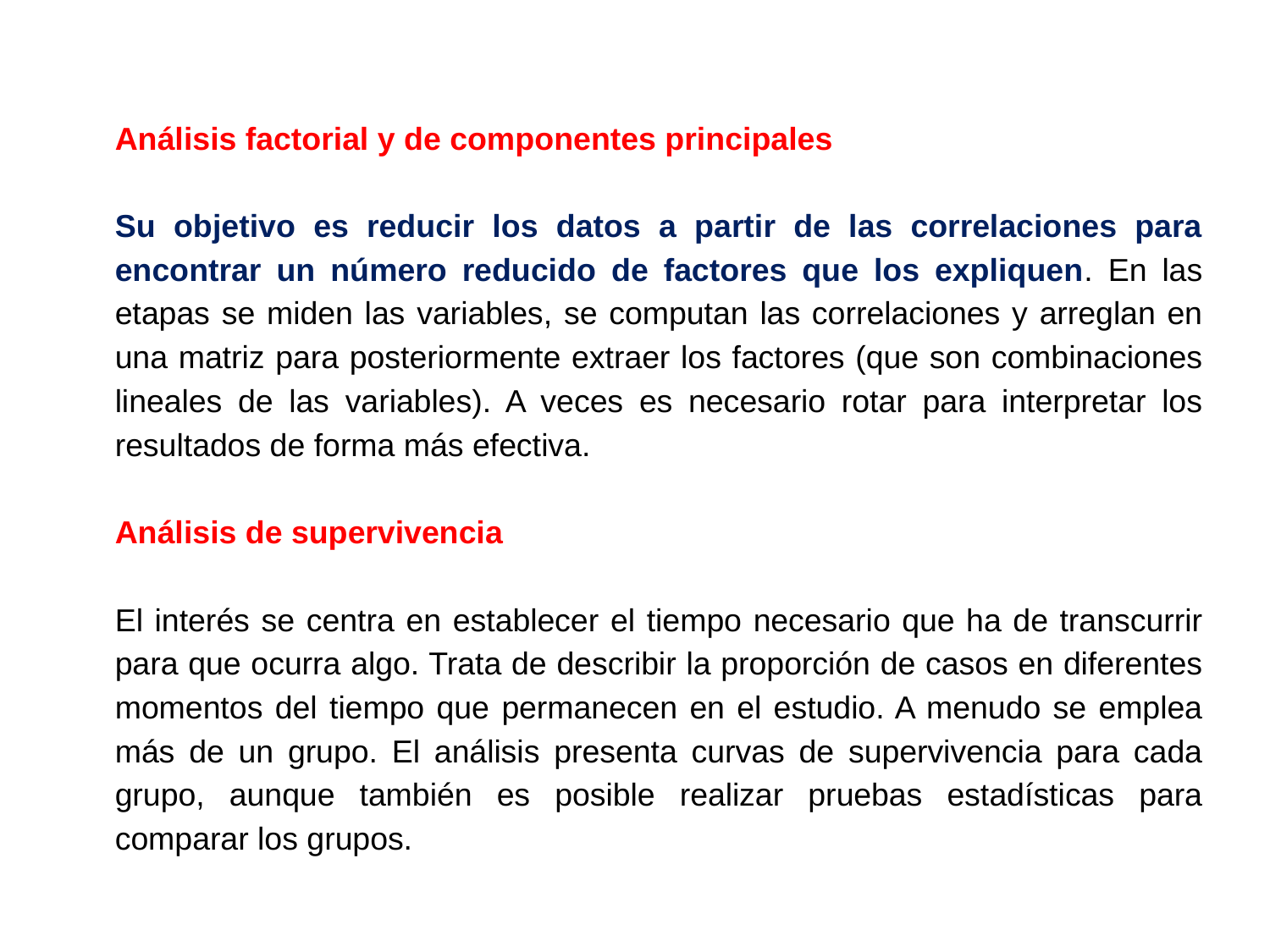

Análisis factorial y de componentes principales

Su objetivo es reducir los datos a partir de las correlaciones para encontrar un número reducido de factores que los expliquen. En las etapas se miden las variables, se computan las correlaciones y arreglan en una matriz para posteriormente extraer los factores (que son combinaciones lineales de las variables). A veces es necesario rotar para interpretar los resultados de forma más efectiva.

Análisis de supervivencia

El interés se centra en establecer el tiempo necesario que ha de transcurrir para que ocurra algo. Trata de describir la proporción de casos en diferentes momentos del tiempo que permanecen en el estudio. A menudo se emplea más de un grupo. El análisis presenta curvas de supervivencia para cada grupo, aunque también es posible realizar pruebas estadísticas para comparar los grupos.